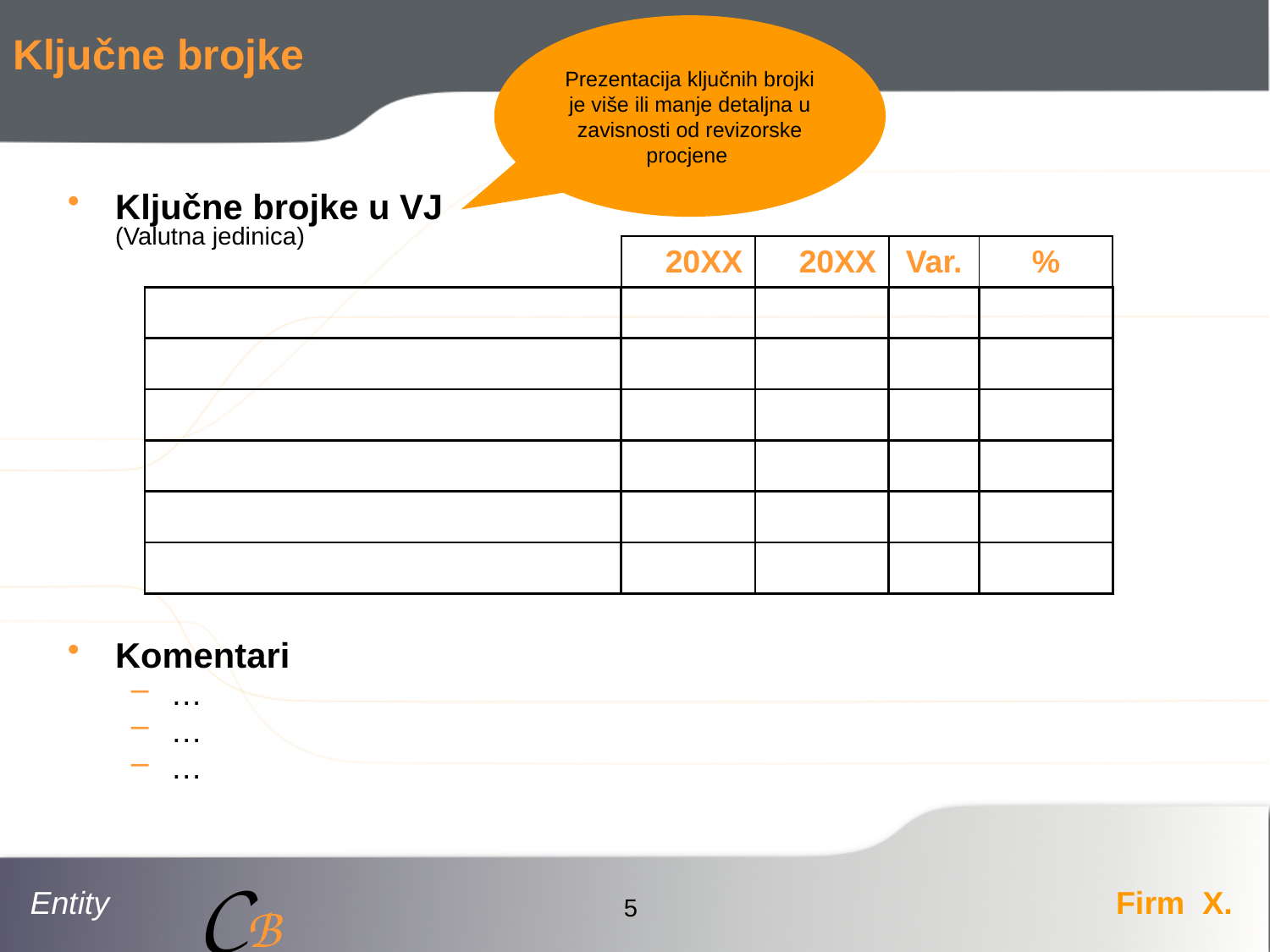

# Ključne brojke
Prezentacija ključnih brojki je više ili manje detaljna u zavisnosti od revizorske procjene
Ključne brojke u VJ
(Valutna jedinica)

Komentari
…
…
…
|  | 20XX | 20XX | Var. | % |
| --- | --- | --- | --- | --- |
|  |  |  |  |  |
|  |  |  |  |  |
|  |  |  |  |  |
|  |  |  |  |  |
|  |  |  |  |  |
|  |  |  |  |  |

5